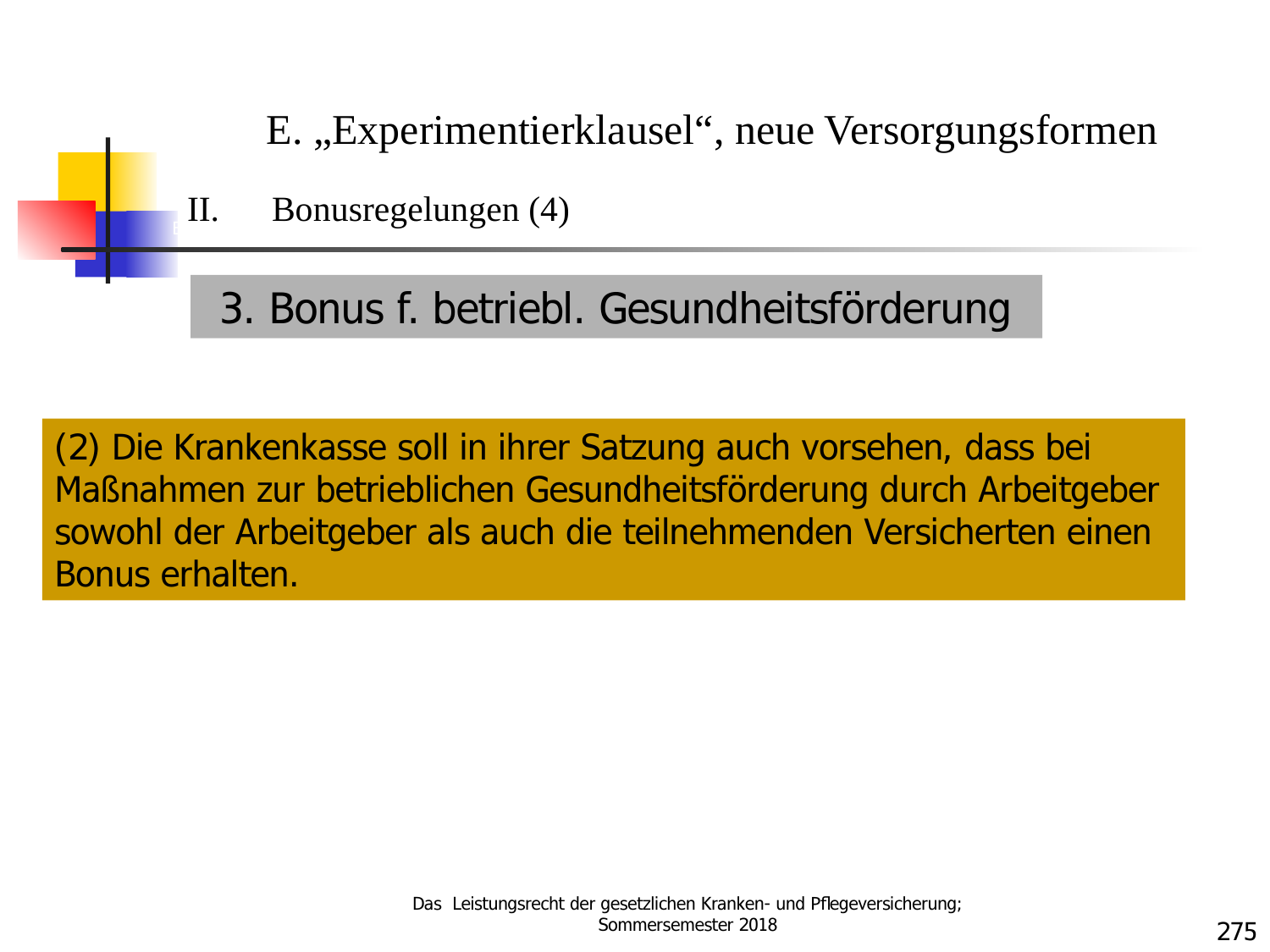

Bonusregelungen 4
E. „Experimentierklausel“, neue Versorgungsformen

Bonusregelungen (4)
3. Bonus f. betriebl. Gesundheitsförderung
(2) Die Krankenkasse soll in ihrer Satzung auch vorsehen, dass bei Maßnahmen zur betrieblichen Gesundheitsförderung durch Arbeitgeber sowohl der Arbeitgeber als auch die teilnehmenden Versicherten einen Bonus erhalten.
Krankheit
Das  Leistungsrecht der gesetzlichen Kranken- und Pflegeversicherung; Sommersemester 2018
275